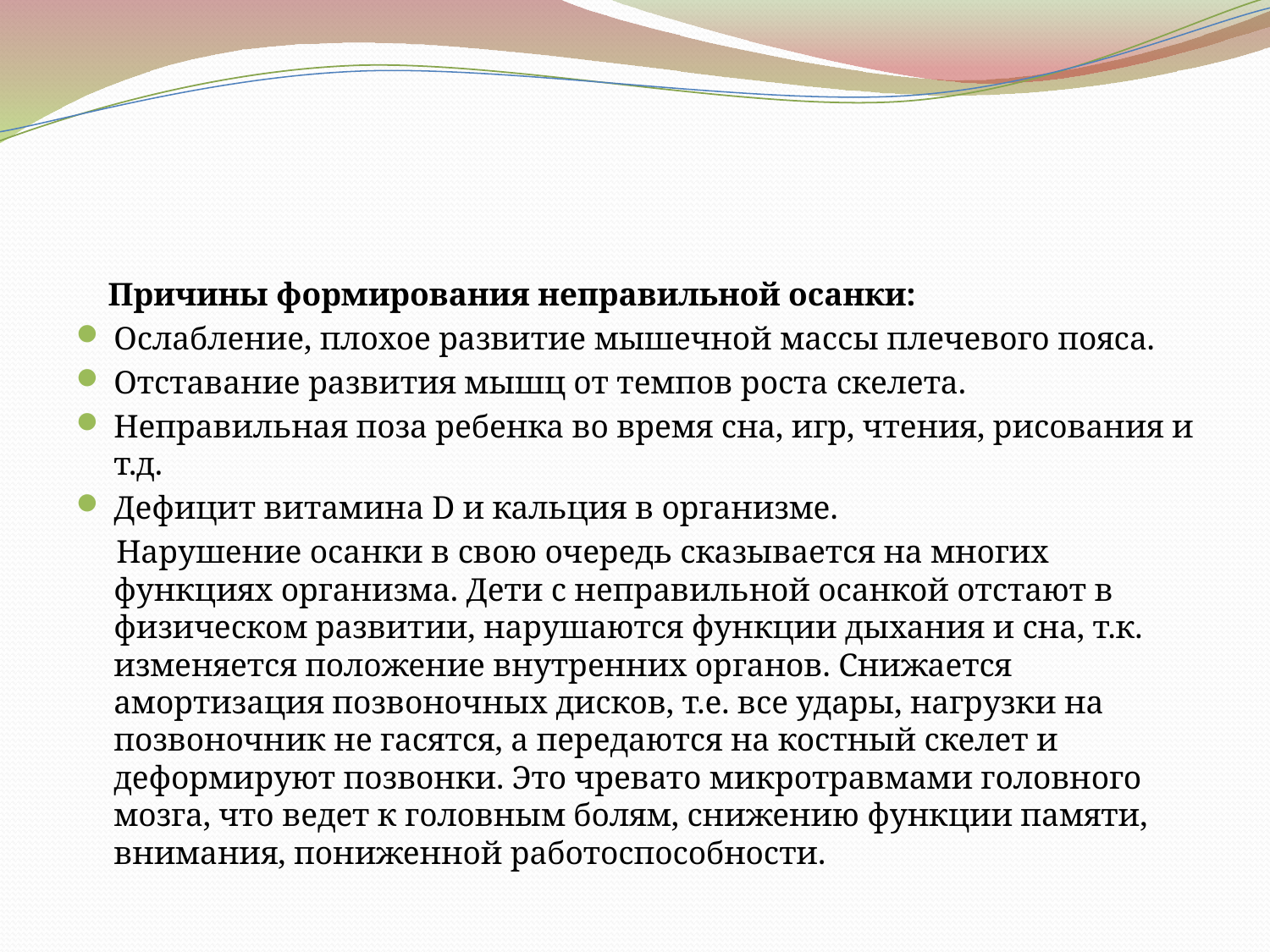

#
    Причины формирования неправильной осанки:
Ослабление, плохое развитие мышечной массы плечевого пояса.
Отставание развития мышц от темпов роста скелета.
Неправильная поза ребенка во время сна, игр, чтения, рисования и т.д.
Дефицит витамина D и кальция в организме.
     Нарушение осанки в свою очередь сказывается на многих функциях организма. Дети с неправильной осанкой отстают в физическом развитии, нарушаются функции дыхания и сна, т.к. изменяется положение внутренних органов. Снижается амортизация позвоночных дисков, т.е. все удары, нагрузки на позвоночник не гасятся, а передаются на костный скелет и деформируют позвонки. Это чревато микротравмами головного мозга, что ведет к головным болям, снижению функции памяти, внимания, пониженной работоспособности.